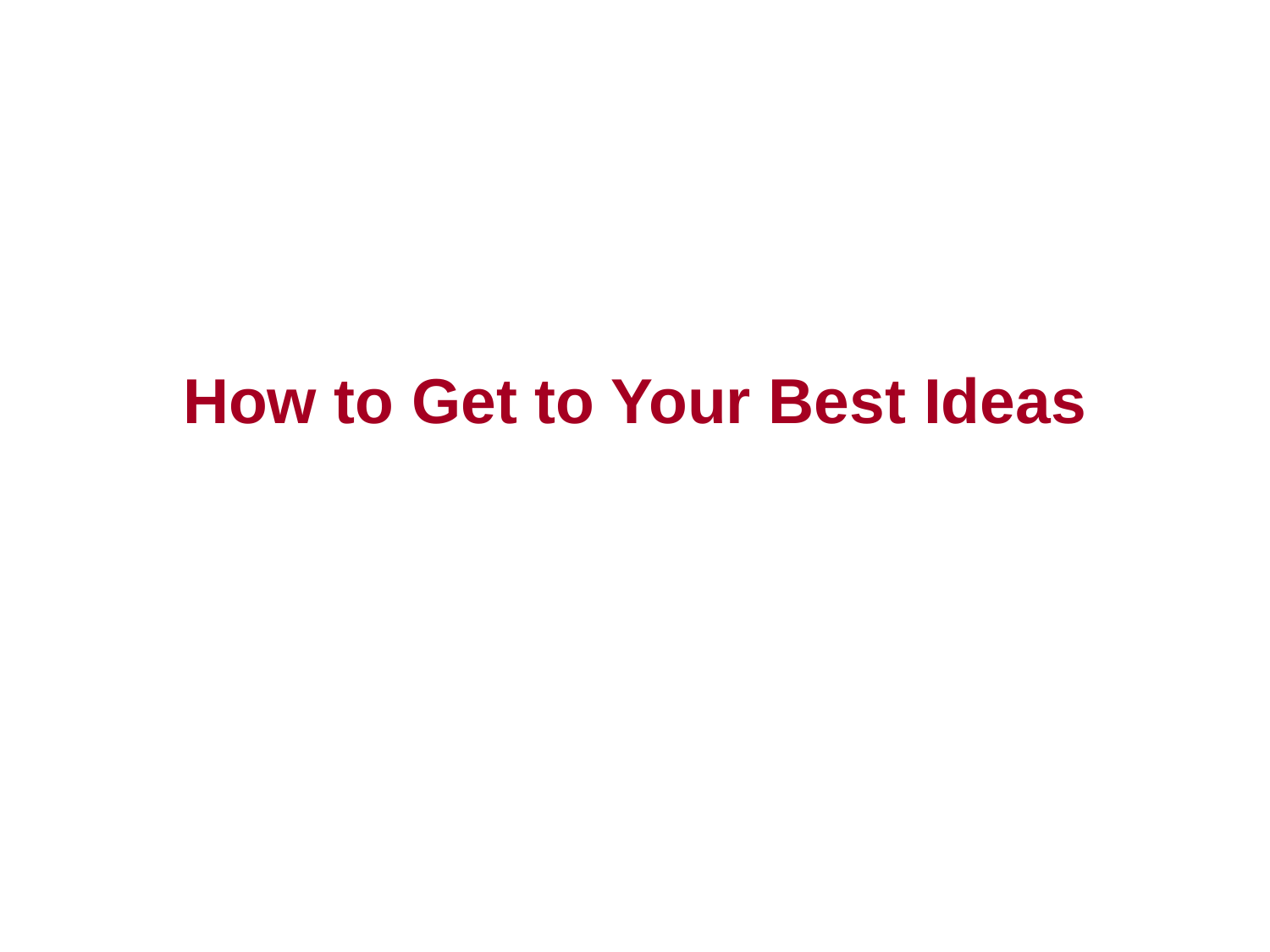

# How to Get to Your Best Ideas